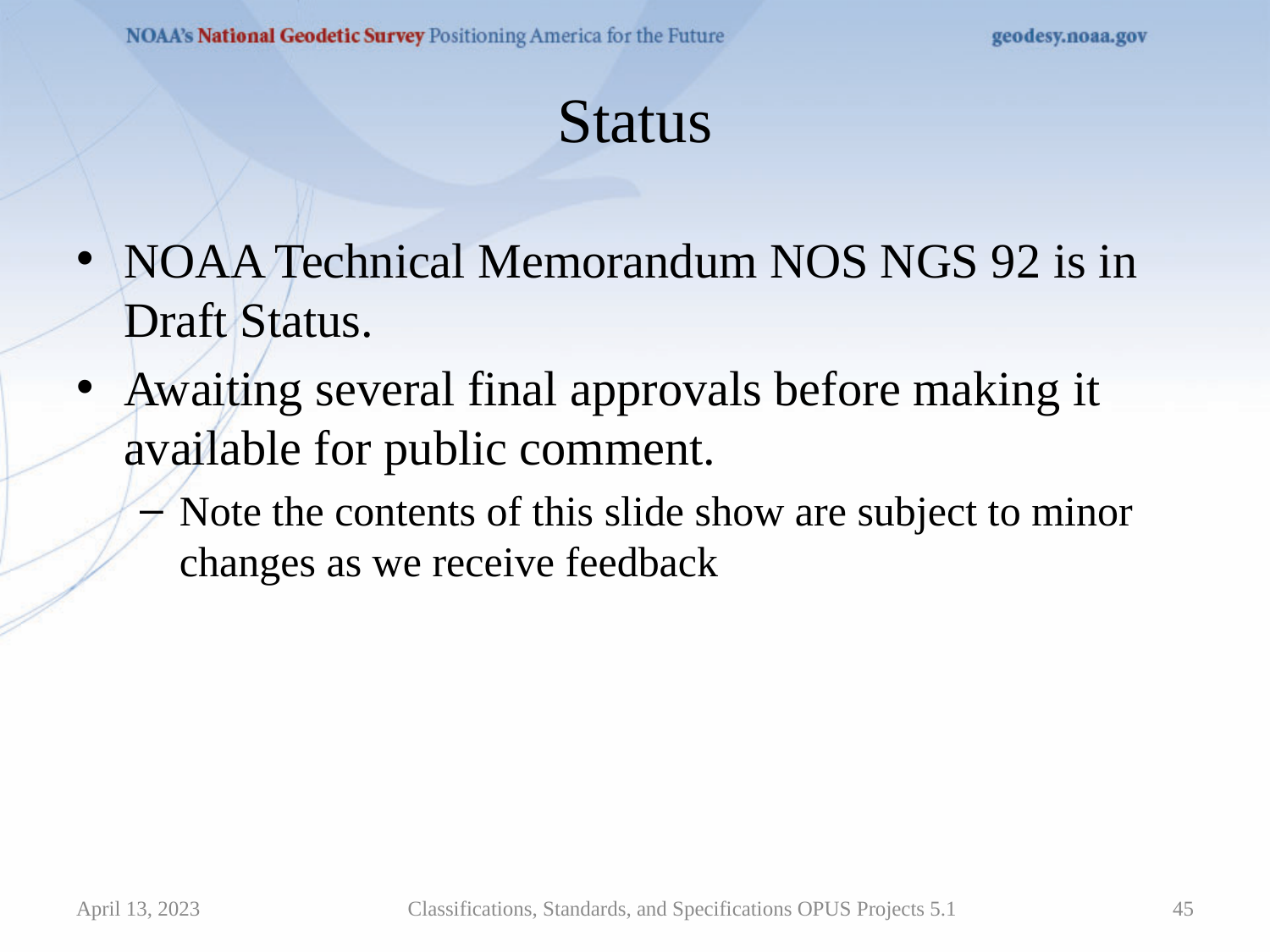

# Status
NOAA Technical Memorandum NOS NGS 92 is in Draft Status.
Awaiting several final approvals before making it available for public comment.
Note the contents of this slide show are subject to minor changes as we receive feedback
April 13, 2023
Classifications, Standards, and Specifications OPUS Projects 5.1
45